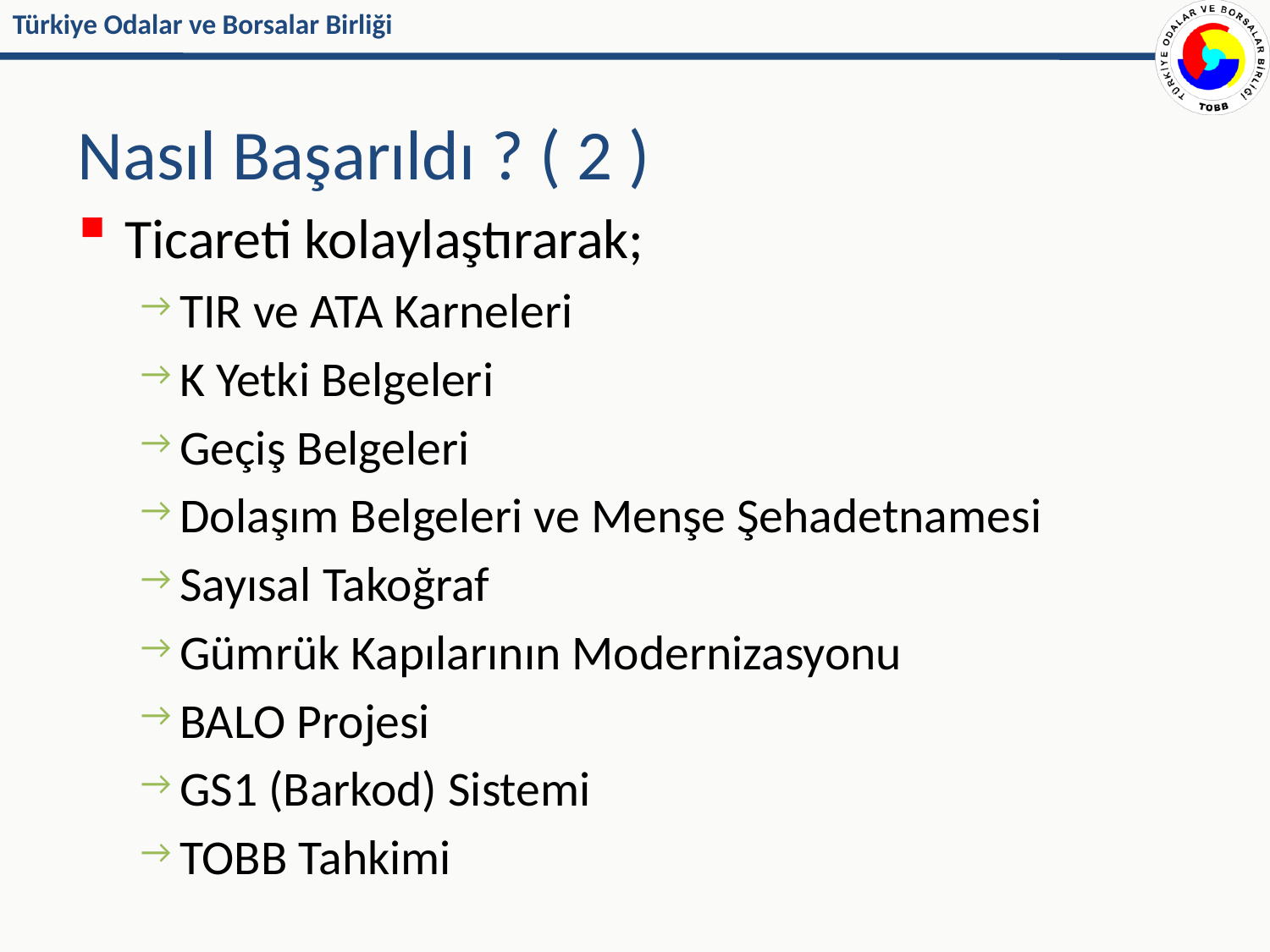

# Nasıl Başarıldı ? ( 2 )
Ticareti kolaylaştırarak;
TIR ve ATA Karneleri
K Yetki Belgeleri
Geçiş Belgeleri
Dolaşım Belgeleri ve Menşe Şehadetnamesi
Sayısal Takoğraf
Gümrük Kapılarının Modernizasyonu
BALO Projesi
GS1 (Barkod) Sistemi
TOBB Tahkimi